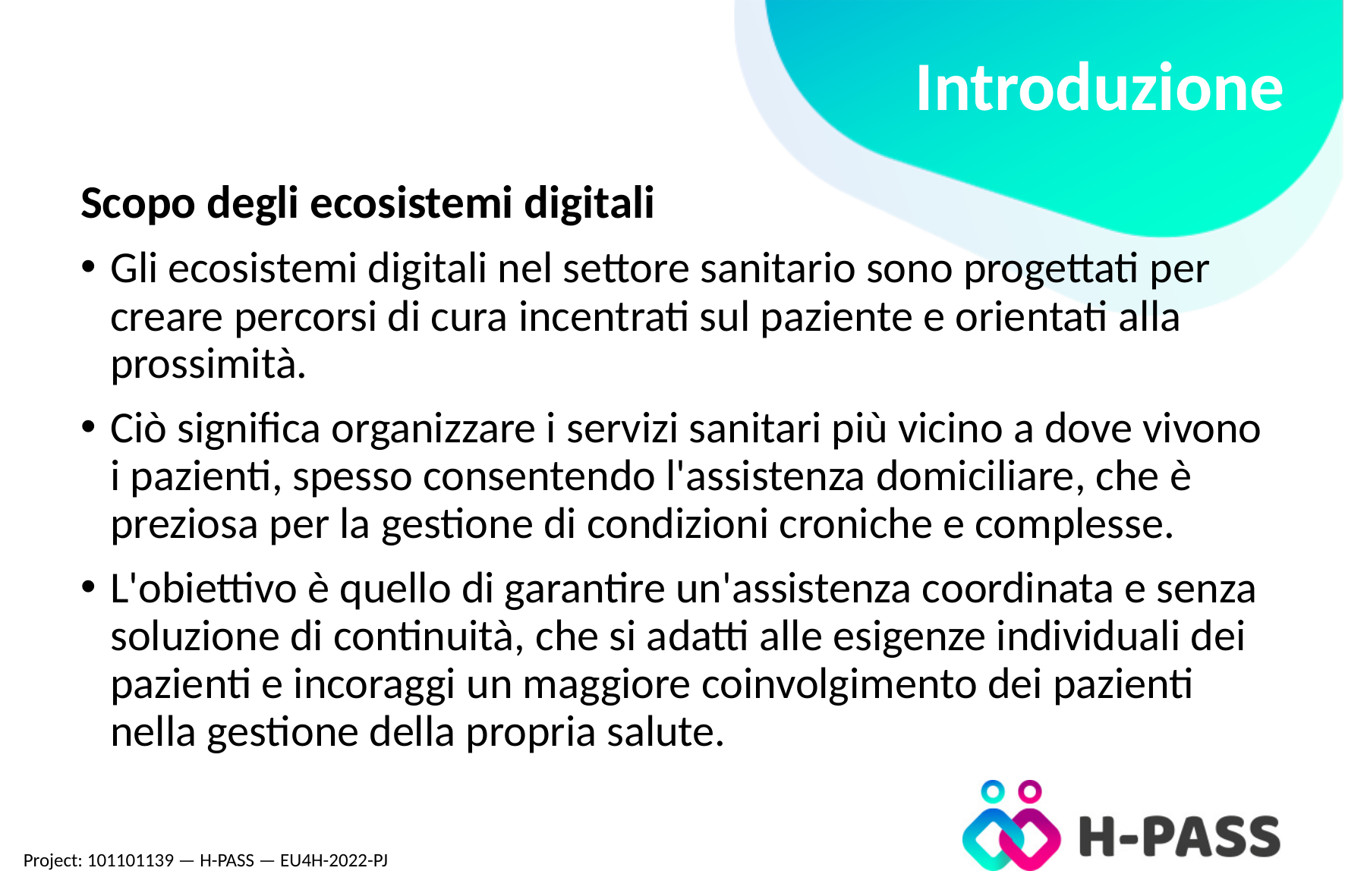

Introduzione
Scopo degli ecosistemi digitali
Gli ecosistemi digitali nel settore sanitario sono progettati per creare percorsi di cura incentrati sul paziente e orientati alla prossimità.
Ciò significa organizzare i servizi sanitari più vicino a dove vivono i pazienti, spesso consentendo l'assistenza domiciliare, che è preziosa per la gestione di condizioni croniche e complesse.
L'obiettivo è quello di garantire un'assistenza coordinata e senza soluzione di continuità, che si adatti alle esigenze individuali dei pazienti e incoraggi un maggiore coinvolgimento dei pazienti nella gestione della propria salute.
Project: 101101139 — H-PASS — EU4H-2022-PJ